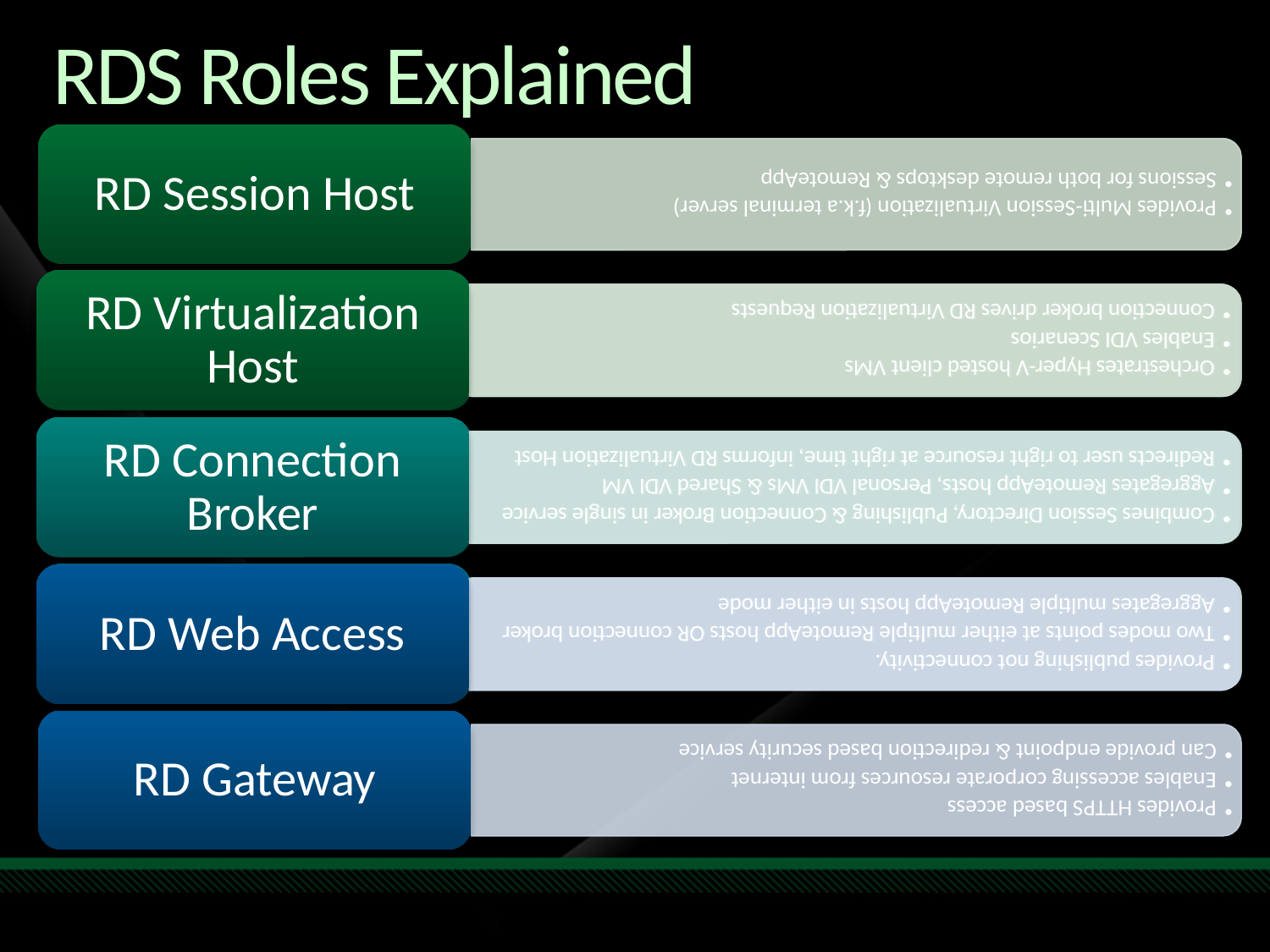

# RDS Roles Explained
Provides Multi-Session Virtualization (f.k.a terminal server)
Sessions for both remote desktops & RemoteApp
RD Session Host
Orchestrates Hyper-V hosted client VMs
Enables VDI Scenarios
Connection broker drives RD Virtualization Requests
RD Virtualization Host
Combines Session Directory, Publishing & Connection Broker in single service
Aggregates RemoteApp hosts, Personal VDI VMs & Shared VDI VM
Redirects user to right resource at right time, informs RD Virtualization Host
RD Connection Broker
Provides publishing not connectivity.
Two modes points at either multiple RemoteApp hosts OR connection broker
Aggregates multiple RemoteApp hosts in either mode
RD Web Access
Provides HTTPS based access
Enables accessing corporate resources from internet
Can provide endpoint & redirection based security service
RD Gateway
Orchestrates Hyper-V hosted client VMs
Enables VDI Scenarios
Connection broker drives RD Virtualization Requests
RD Virtualization Host
Combines Session Directory, Publishing & Connection Broker in single service
Aggregates RemoteApp hosts, Personal VDI VMs & Shared VDI VM
Redirects user to right resource at right time, informs RD Virtualization Host
RD Connection Broker
Provides publishing not connectivity.
Two modes points at either multiple RemoteApp hosts OR connection broker
Aggregates multiple RemoteApp hosts in either mode
RD Web Access